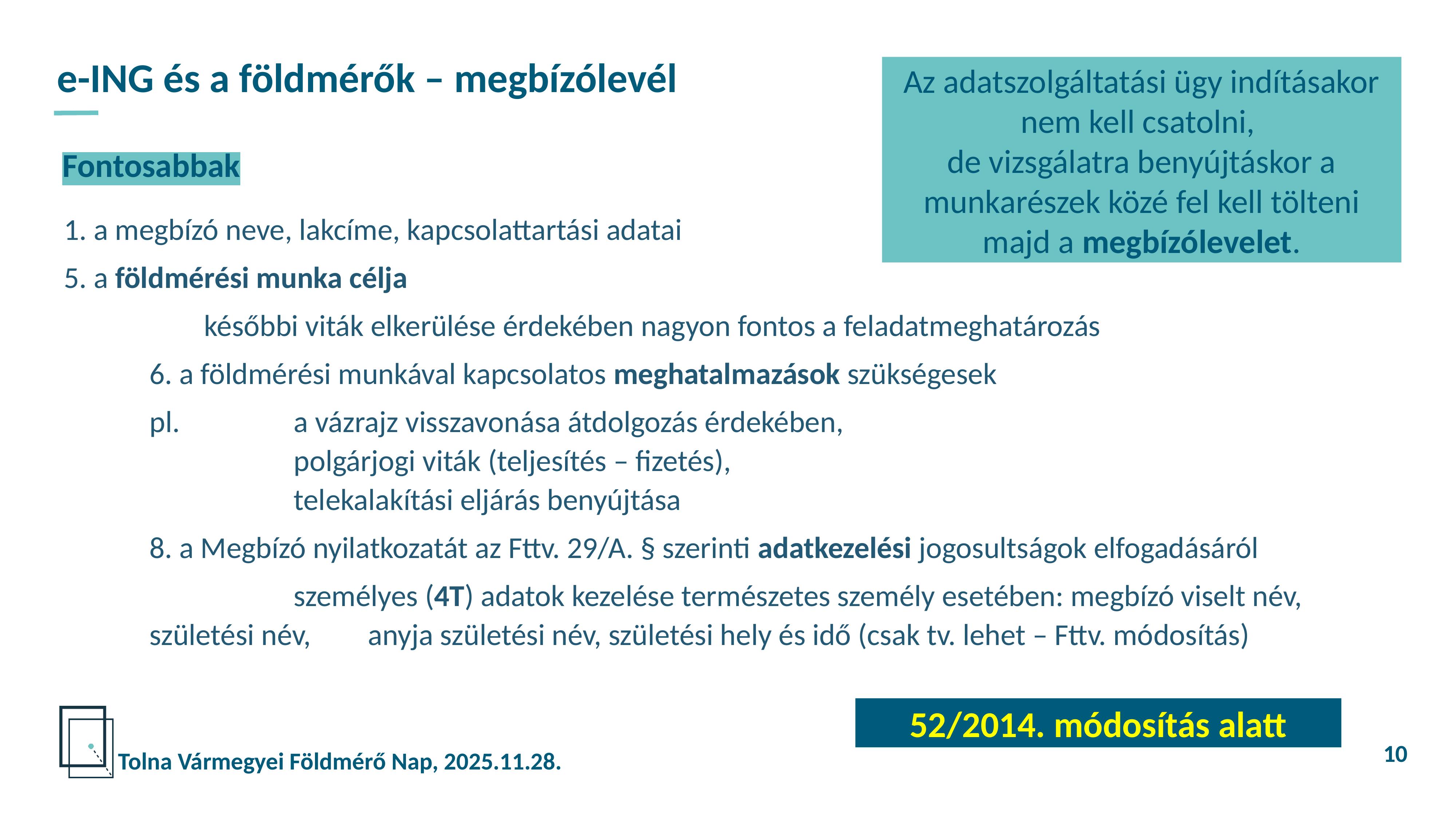

e-ING és a földmérők – megbízólevél

Az adatszolgáltatási ügy indításakor nem kell csatolni,
de vizsgálatra benyújtáskor a munkarészek közé fel kell tölteni majd a megbízólevelet.
Fontosabbak
1. a megbízó neve, lakcíme, kapcsolattartási adatai
5. a földmérési munka célja
	későbbi viták elkerülése érdekében nagyon fontos a feladatmeghatározás
6. a földmérési munkával kapcsolatos meghatalmazások szükségesek
pl. 	a vázrajz visszavonása átdolgozás érdekében,
	polgárjogi viták (teljesítés – fizetés),
	telekalakítási eljárás benyújtása
8. a Megbízó nyilatkozatát az Fttv. 29/A. § szerinti adatkezelési jogosultságok elfogadásáról
	személyes (4T) adatok kezelése természetes személy esetében: megbízó viselt név, születési név, 	anyja születési név, születési hely és idő (csak tv. lehet – Fttv. módosítás)
52/2014. módosítás alatt
10